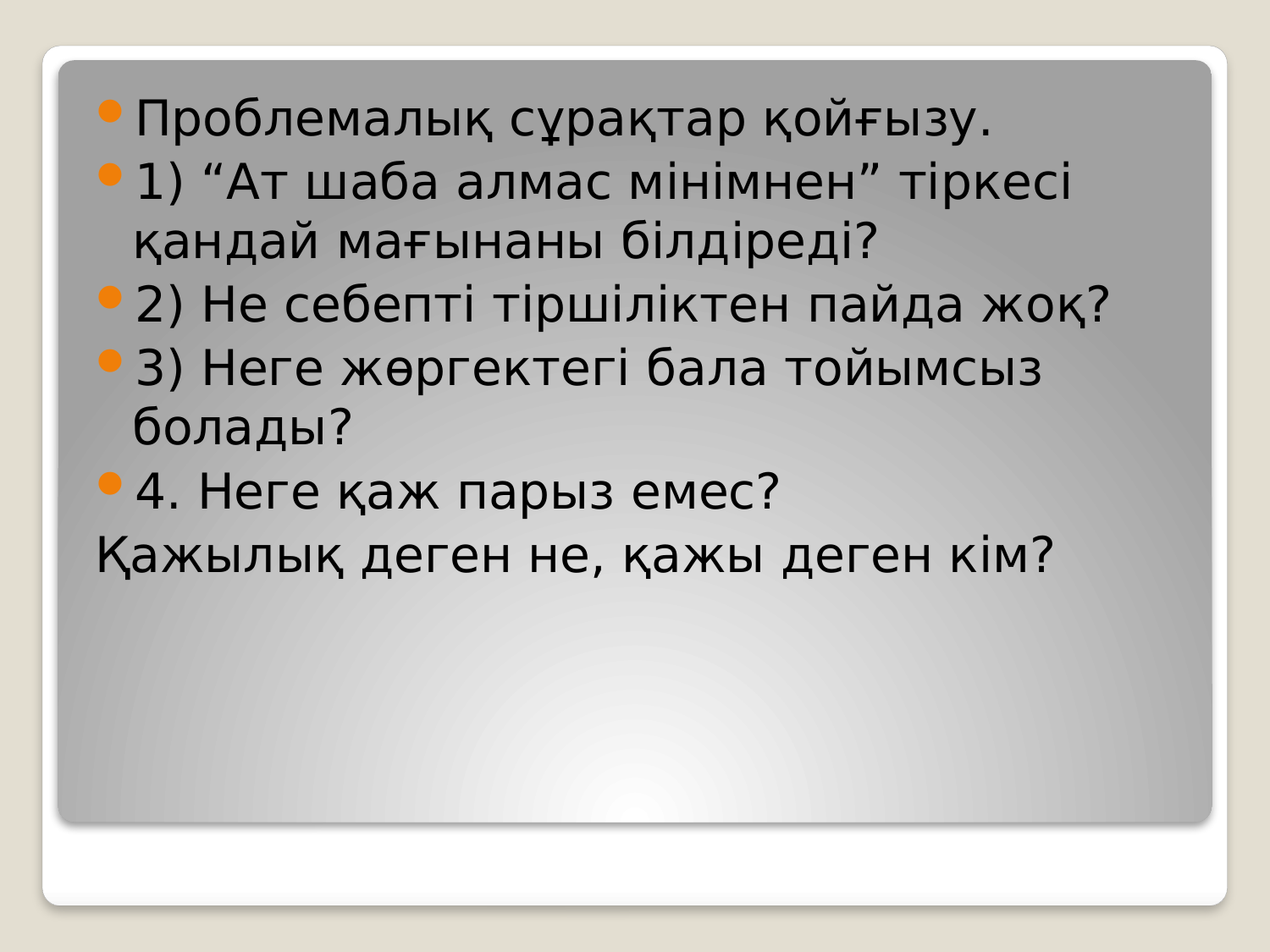

Проблемалық сұрақтар қойғызу.
1) “Ат шаба алмас мінімнен” тіркесі қандай мағынаны білдіреді?
2) Не себепті тіршіліктен пайда жоқ?
3) Неге жөргектегі бала тойымсыз болады?
4. Неге қаж парыз емес?
Қажылық деген не, қажы деген кім?
#